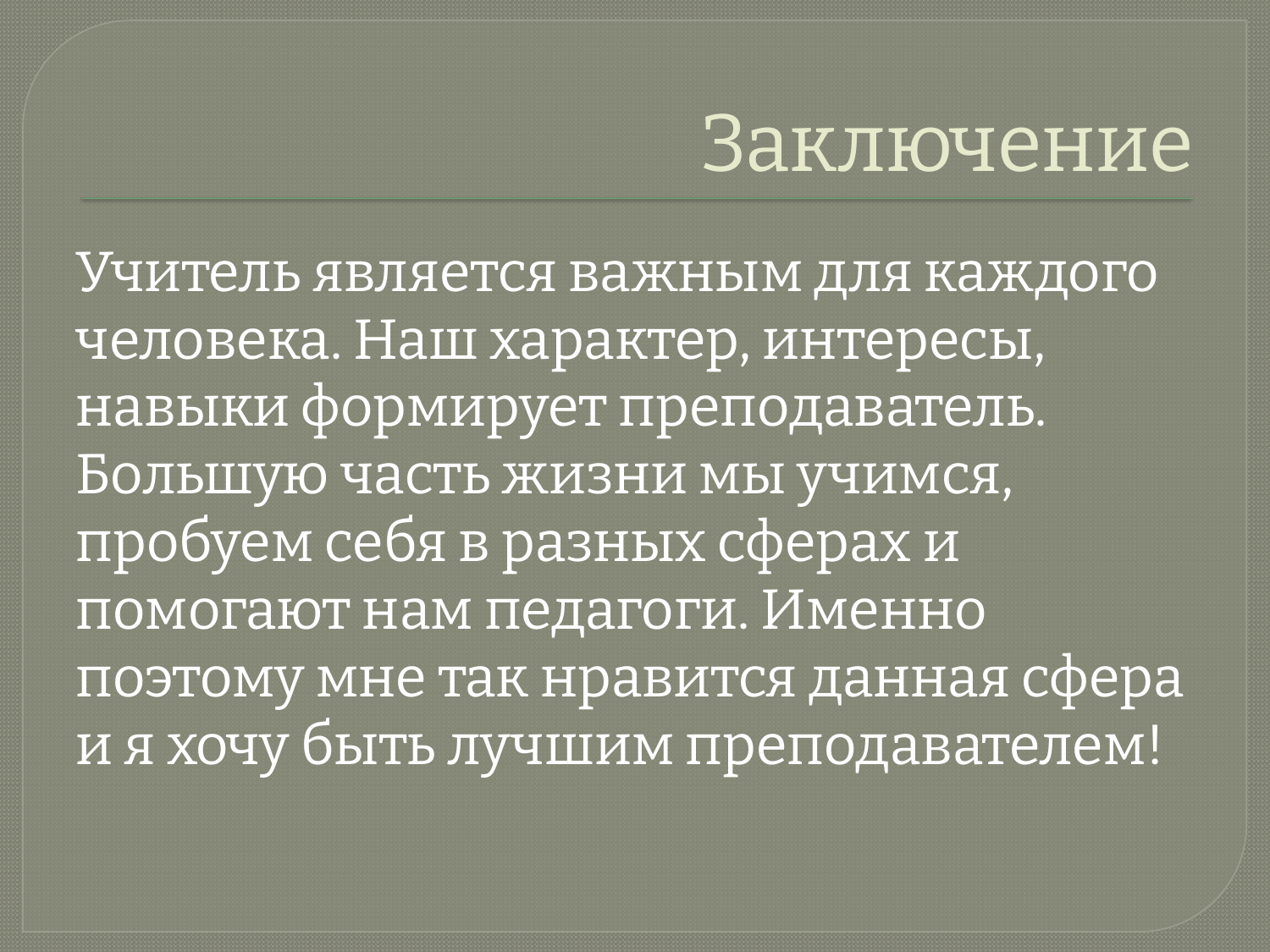

# Заключение
Учитель является важным для каждого человека. Наш характер, интересы, навыки формирует преподаватель. Большую часть жизни мы учимся, пробуем себя в разных сферах и помогают нам педагоги. Именно поэтому мне так нравится данная сфера и я хочу быть лучшим преподавателем!